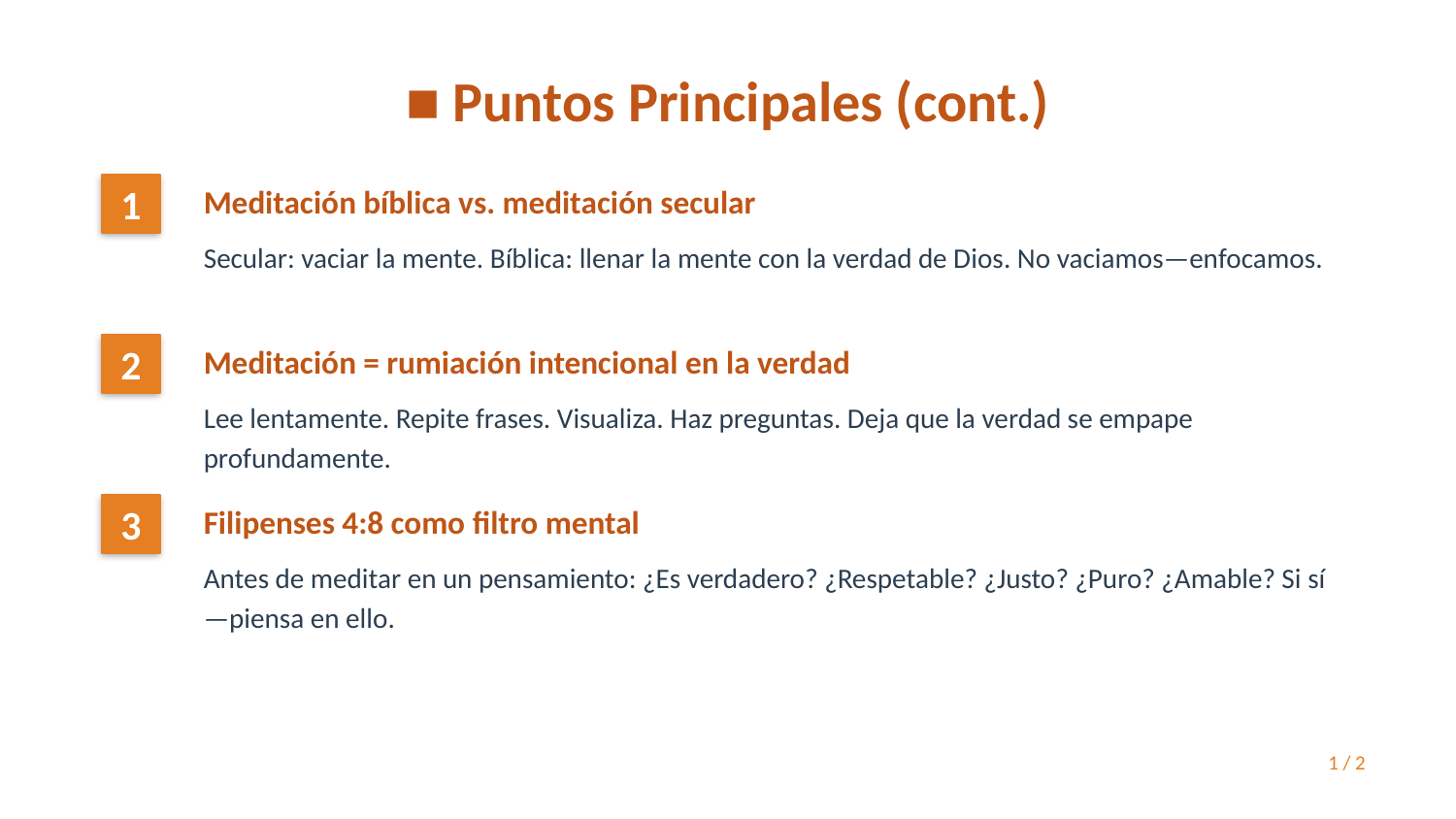

■ Puntos Principales (cont.)
1
Meditación bíblica vs. meditación secular
Secular: vaciar la mente. Bíblica: llenar la mente con la verdad de Dios. No vaciamos—enfocamos.
2
Meditación = rumiación intencional en la verdad
Lee lentamente. Repite frases. Visualiza. Haz preguntas. Deja que la verdad se empape profundamente.
3
Filipenses 4:8 como filtro mental
Antes de meditar en un pensamiento: ¿Es verdadero? ¿Respetable? ¿Justo? ¿Puro? ¿Amable? Si sí—piensa en ello.
1 / 2